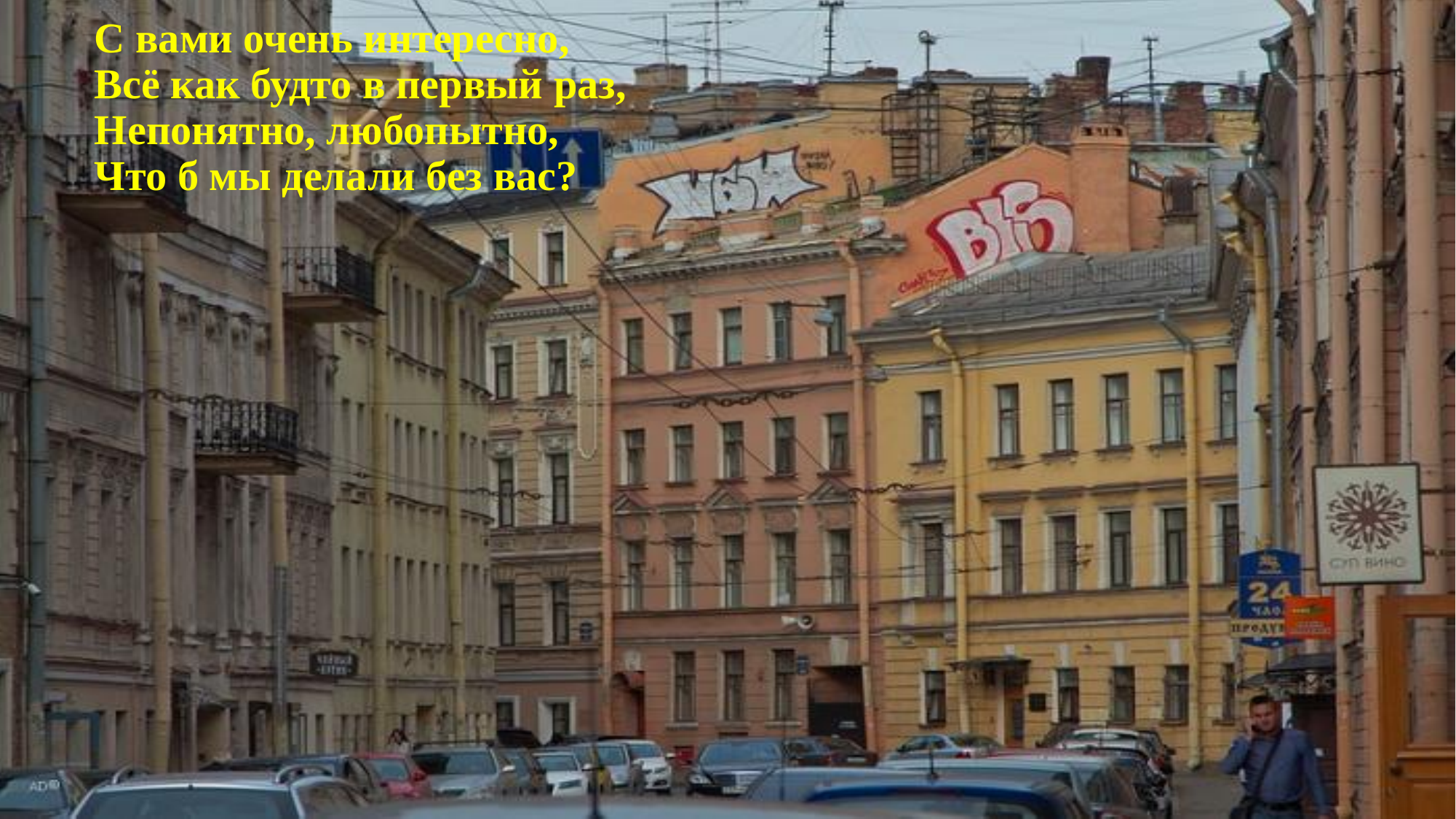

# С вами очень интересно, Всё как будто в первый раз, Непонятно, любопытно, Что б мы делали без вас?